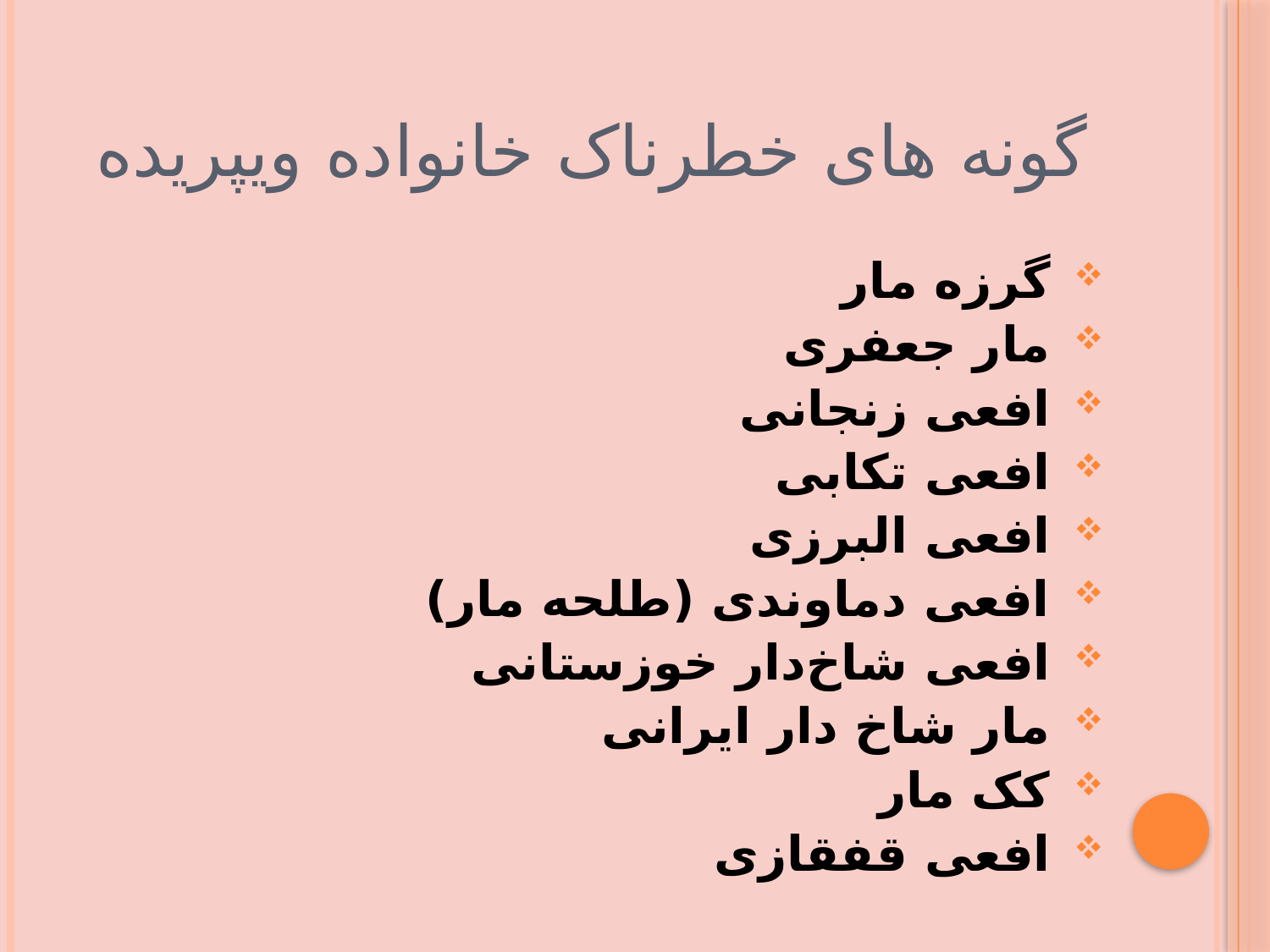

# گونه های خطرناک خانواده ویپریده
گرزه مار
مار جعفری
افعی زنجانی
افعی تکابی
افعی البرزی
افعی دماوندی (طلحه مار)
افعی شاخ‌دار خوزستانی
مار شاخ دار ایرانی
کک مار
افعی قفقازی